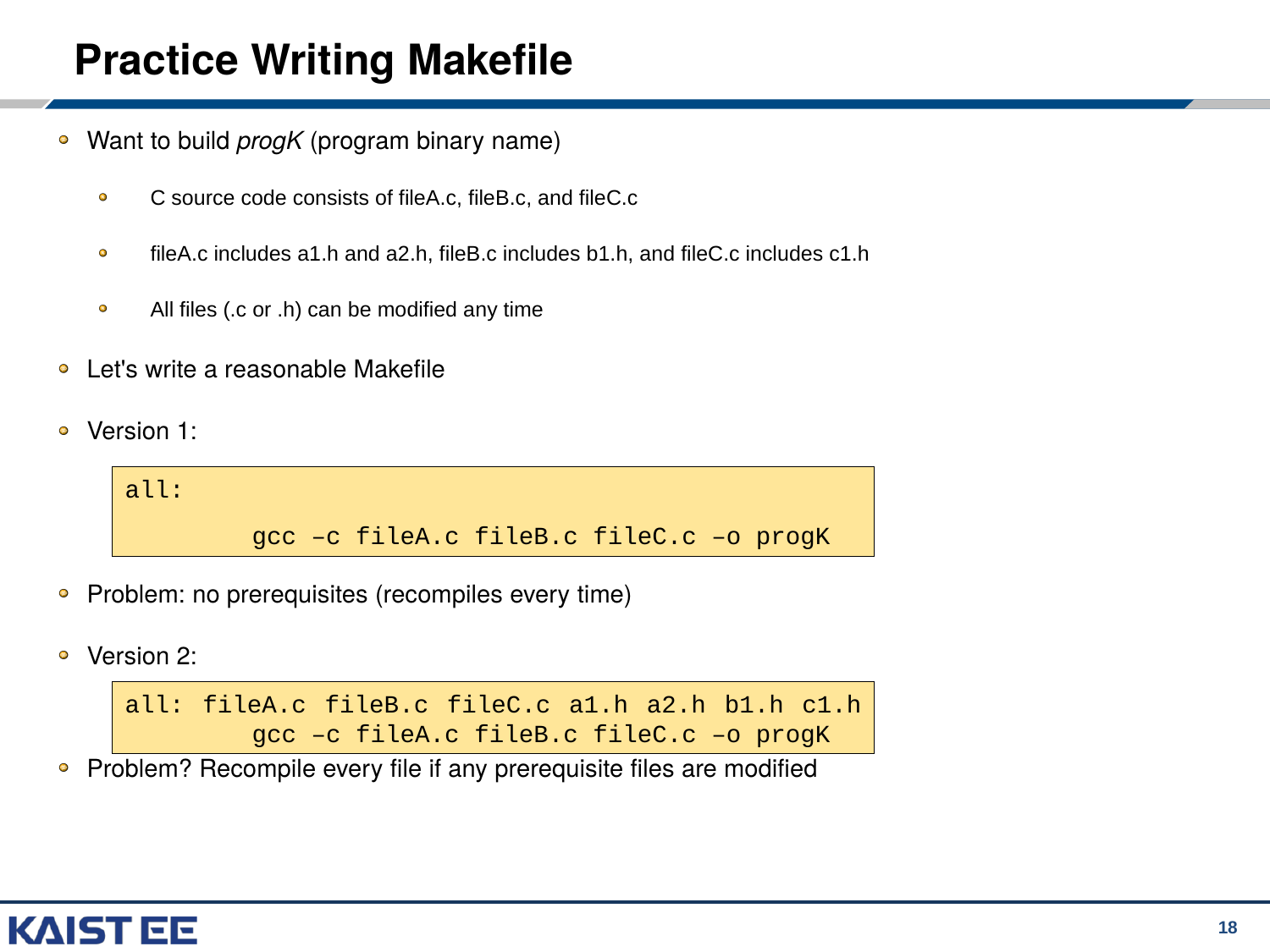

# Practice Writing Makefile
Want to build progK (program binary name)
C source code consists of fileA.c, fileB.c, and fileC.c
fileA.c includes a1.h and a2.h, fileB.c includes b1.h, and fileC.c includes c1.h
All files (.c or .h) can be modified any time
Let's write a reasonable Makefile
Version 1:

Problem: no prerequisites (recompiles every time)
Version 2:

Problem? Recompile every file if any prerequisite files are modified

all:
	gcc –c fileA.c fileB.c fileC.c –o progK
all: fileA.c fileB.c fileC.c a1.h a2.h b1.h c1.h	gcc –c fileA.c fileB.c fileC.c –o progK